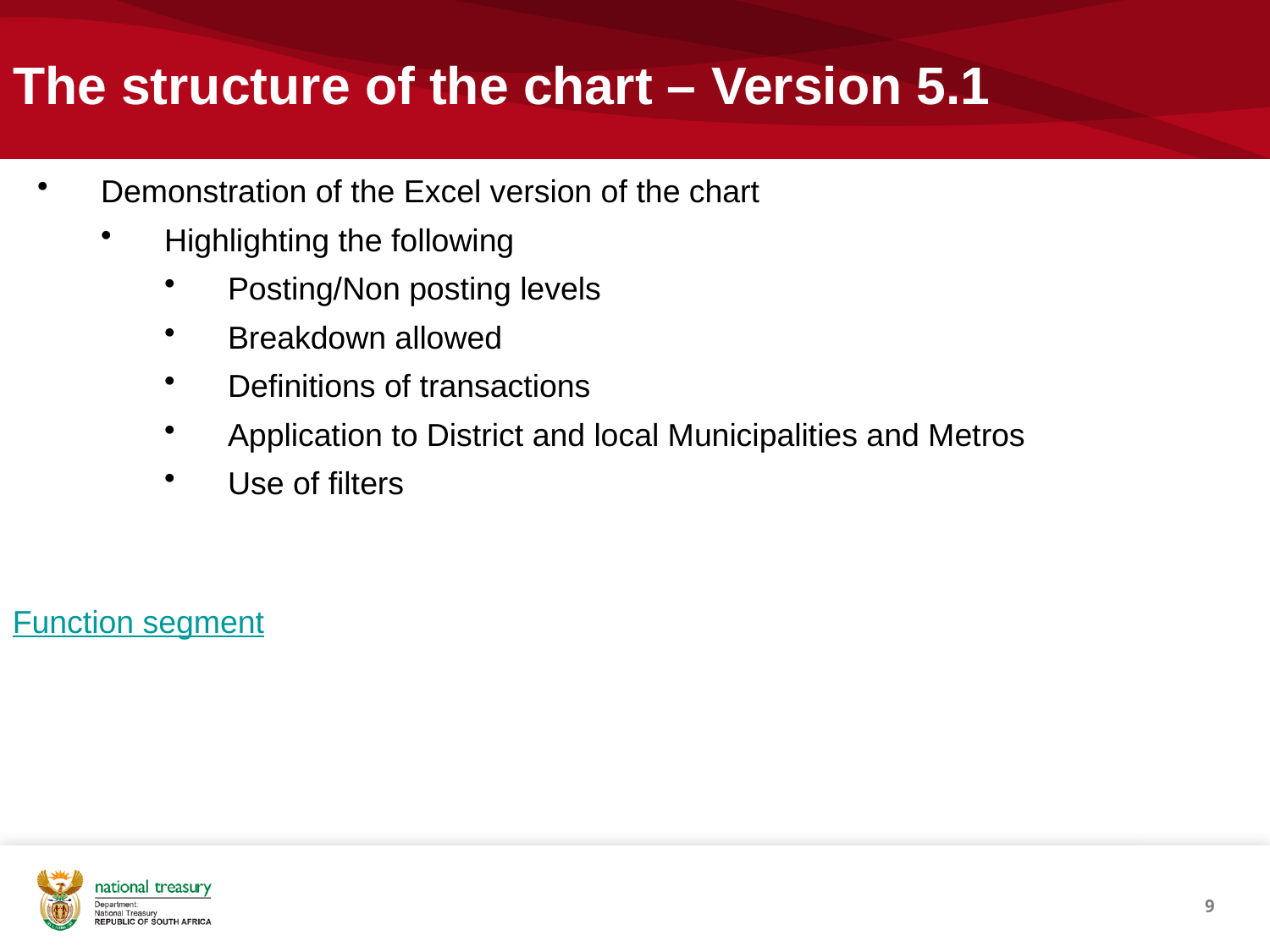

The structure of the chart – Version 5.1
Demonstration of the Excel version of the chart
Highlighting the following
Posting/Non posting levels
Breakdown allowed
Definitions of transactions
Application to District and local Municipalities and Metros
Use of filters

Function segment
9